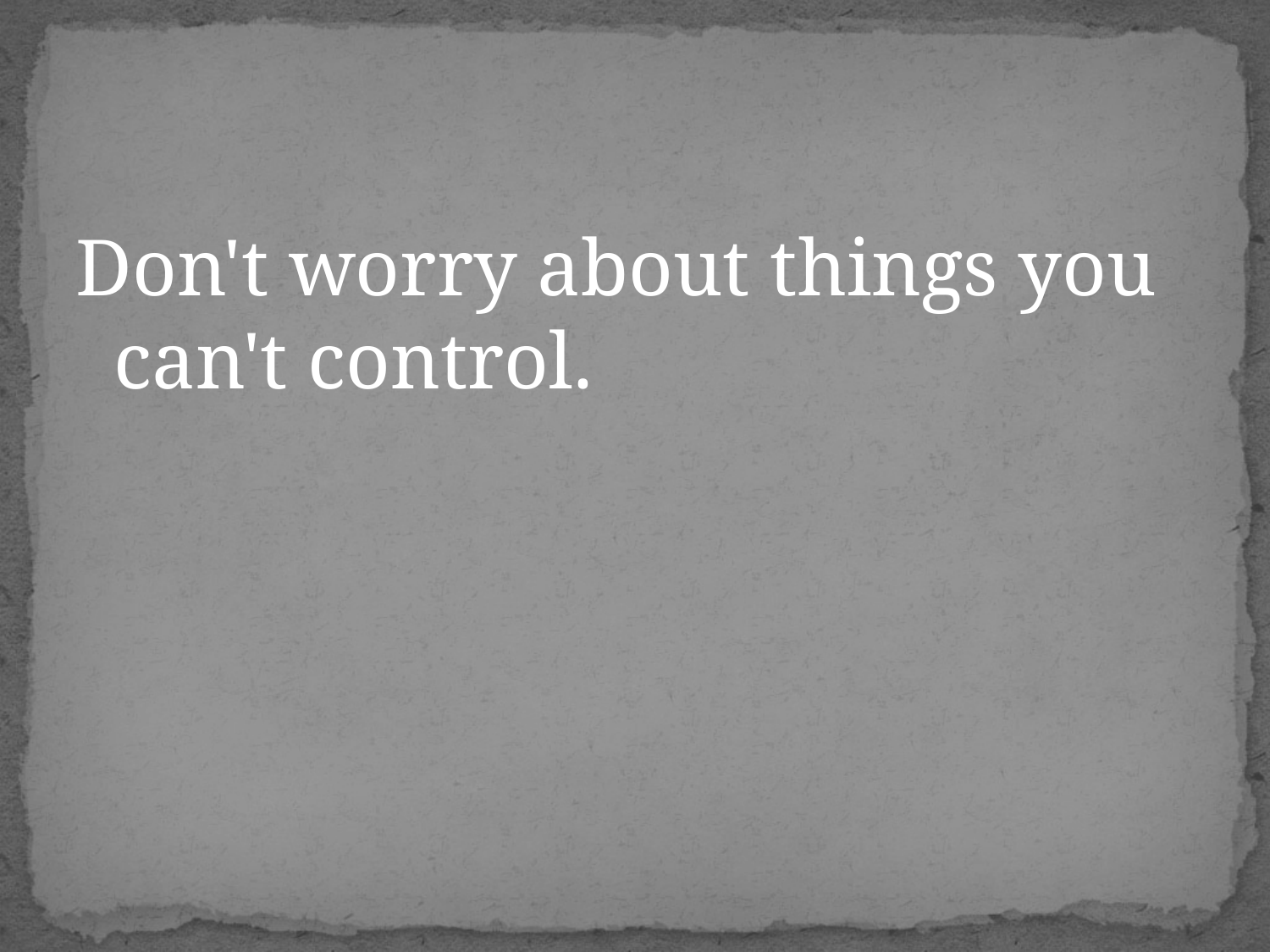

#
Don't worry about things you can't control.